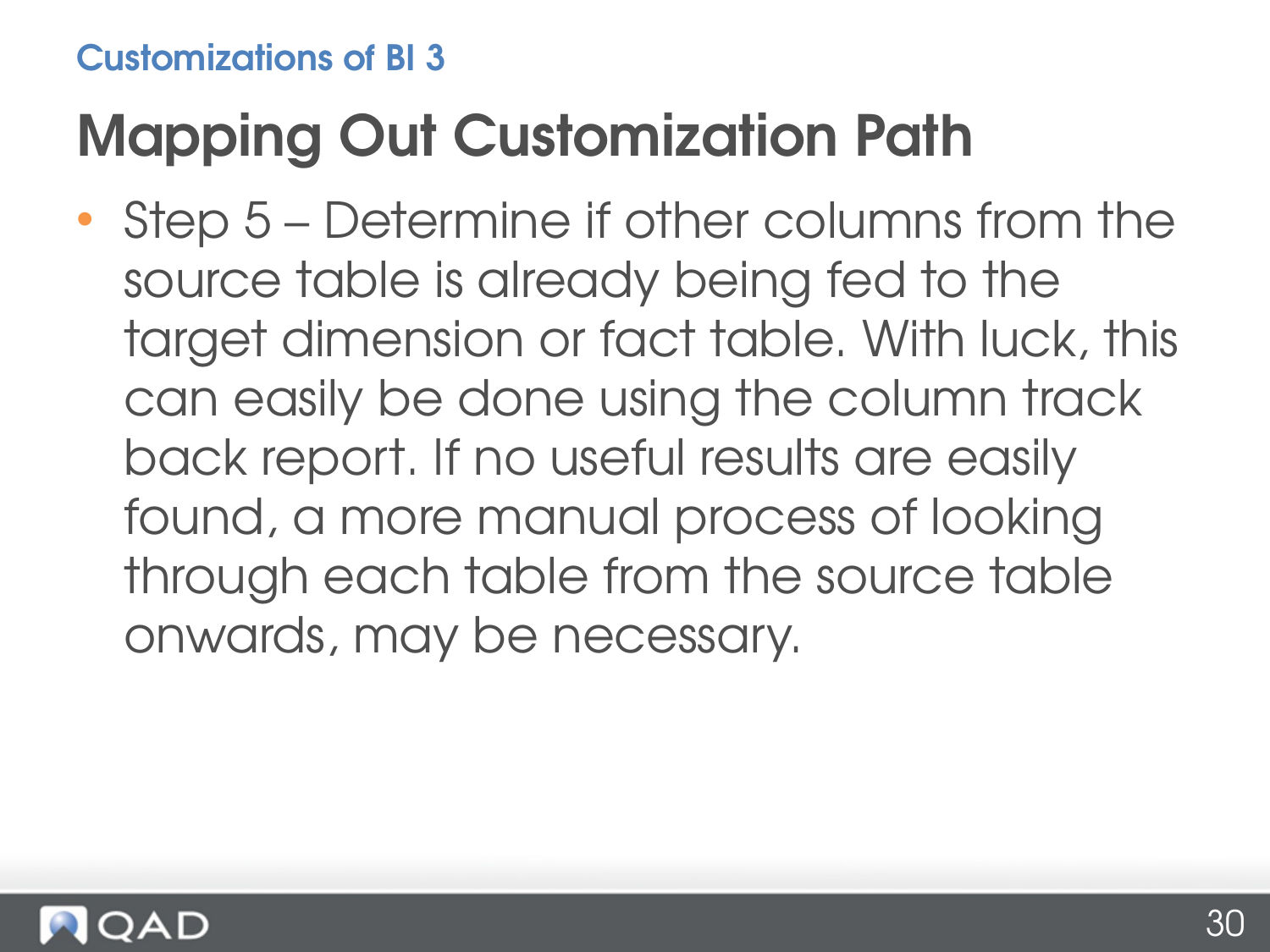

Customizations of BI 3
# Mapping Out Customization Path
Step 5 – Determine if other columns from the source table is already being fed to the target dimension or fact table. With luck, this can easily be done using the column track back report. If no useful results are easily found, a more manual process of looking through each table from the source table onwards, may be necessary.

30